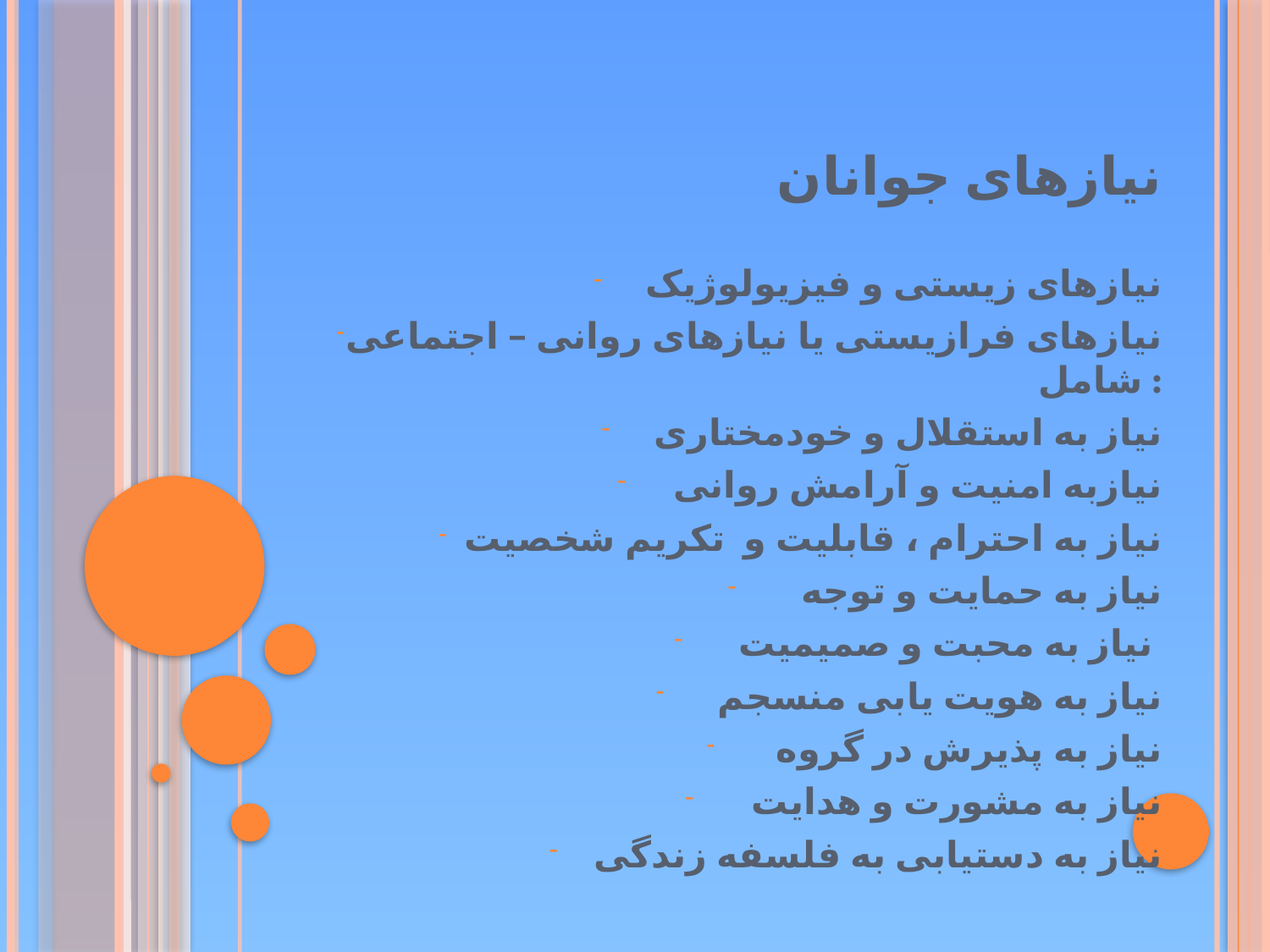

# نیازهای جوانان
نیازهای زیستی و فیزیولوژیک
نیازهای فرازیستی یا نیازهای روانی – اجتماعی شامل :
نیاز به استقلال و خودمختاری
نیازبه امنیت و آرامش روانی
نیاز به احترام ، قابلیت و  تکریم شخصیت
نیاز به حمایت و توجه
نیاز به محبت و صمیمیت
نیاز به هویت یابی منسجم
نیاز به پذیرش در گروه
نیاز به مشورت و هدایت
نیاز به دستیابی به فلسفه زندگی